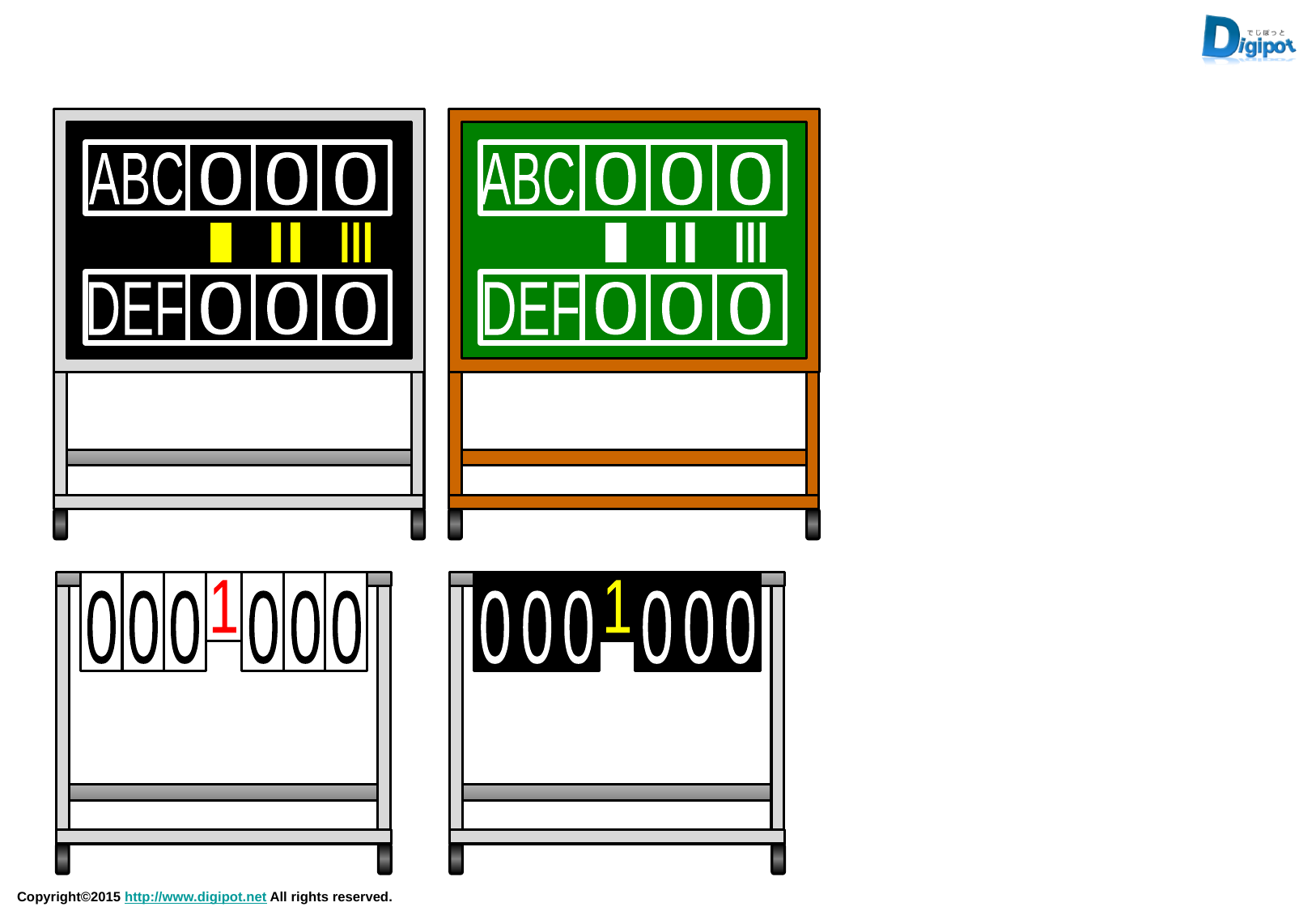

0
0
0
ABC
I
Ⅱ
Ⅲ

0
0
0
DEF

ABC
0
0
0
I
Ⅱ
Ⅲ

0
0
0
DEF

1
0
0
0
0
0
0

1
0
0
0
0
0
0